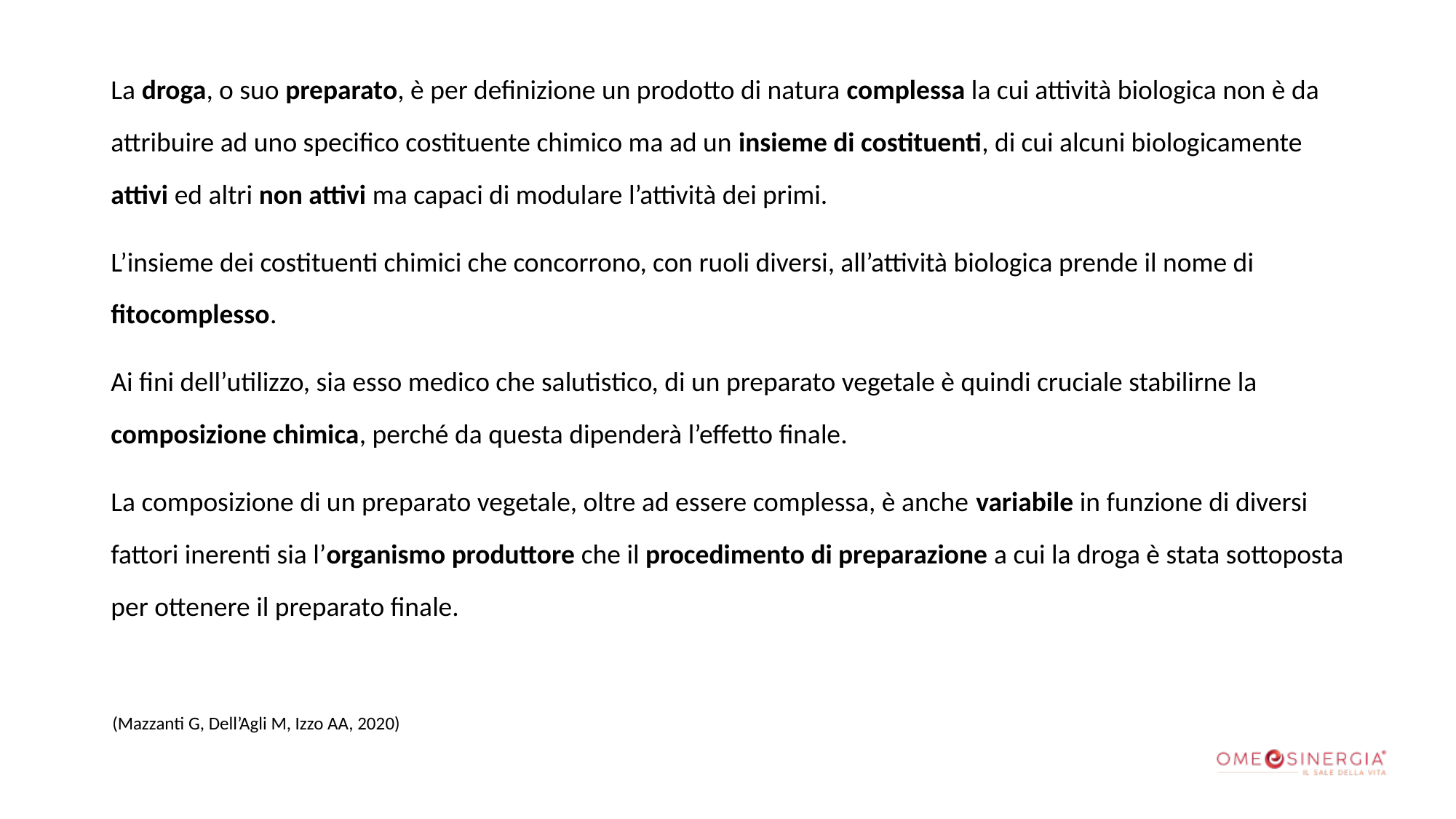

La droga, o suo preparato, è per definizione un prodotto di natura complessa la cui attività biologica non è da attribuire ad uno specifico costituente chimico ma ad un insieme di costituenti, di cui alcuni biologicamente attivi ed altri non attivi ma capaci di modulare l’attività dei primi.
L’insieme dei costituenti chimici che concorrono, con ruoli diversi, all’attività biologica prende il nome di fitocomplesso.
Ai fini dell’utilizzo, sia esso medico che salutistico, di un preparato vegetale è quindi cruciale stabilirne la composizione chimica, perché da questa dipenderà l’effetto finale.
La composizione di un preparato vegetale, oltre ad essere complessa, è anche variabile in funzione di diversi fattori inerenti sia l’organismo produttore che il procedimento di preparazione a cui la droga è stata sottoposta per ottenere il preparato finale.
(Mazzanti G, Dell’Agli M, Izzo AA, 2020)